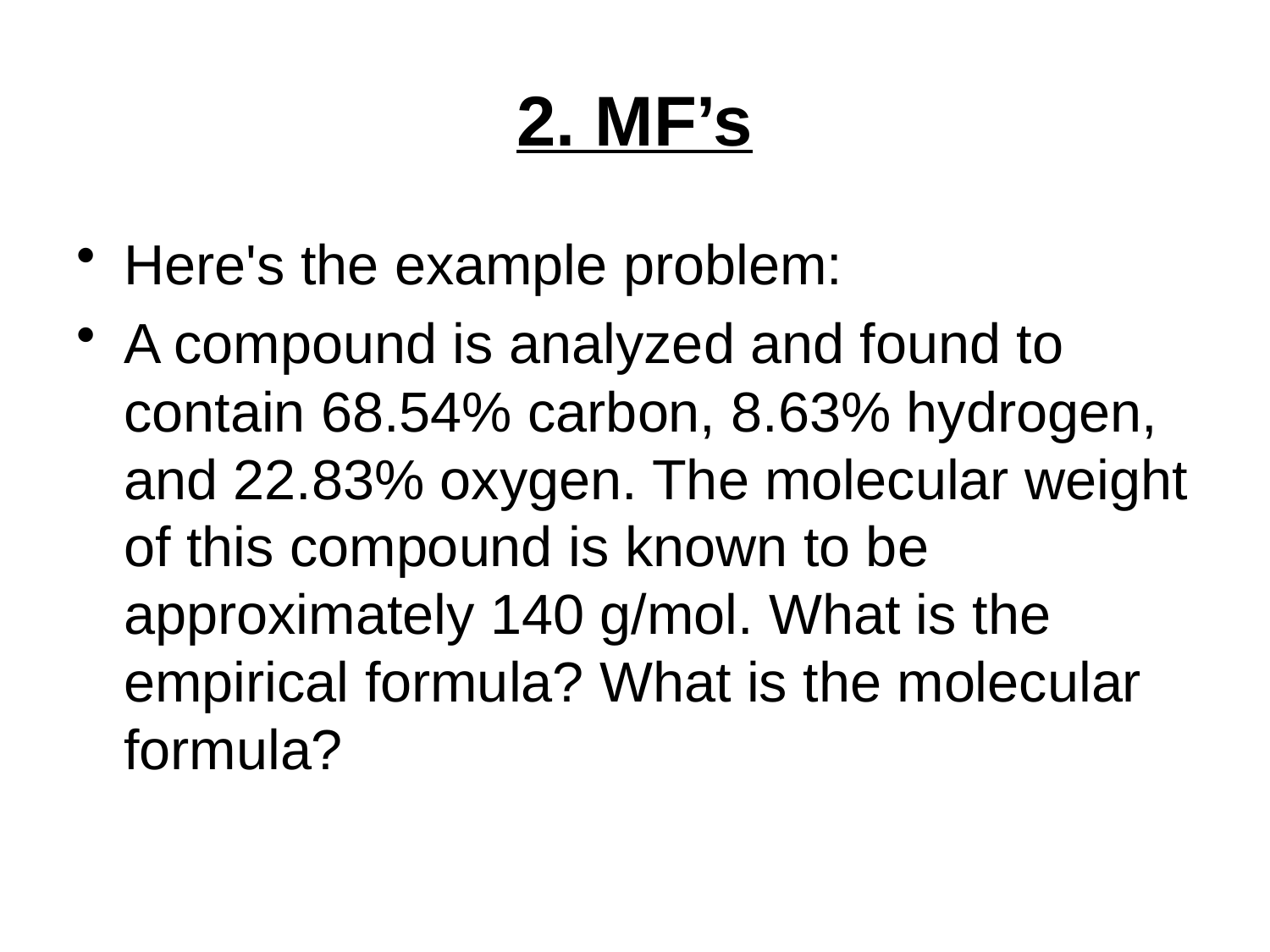

# 2. MF’s
Here's the example problem:
A compound is analyzed and found to contain 68.54% carbon, 8.63% hydrogen, and 22.83% oxygen. The molecular weight of this compound is known to be approximately 140 g/mol. What is the empirical formula? What is the molecular formula?